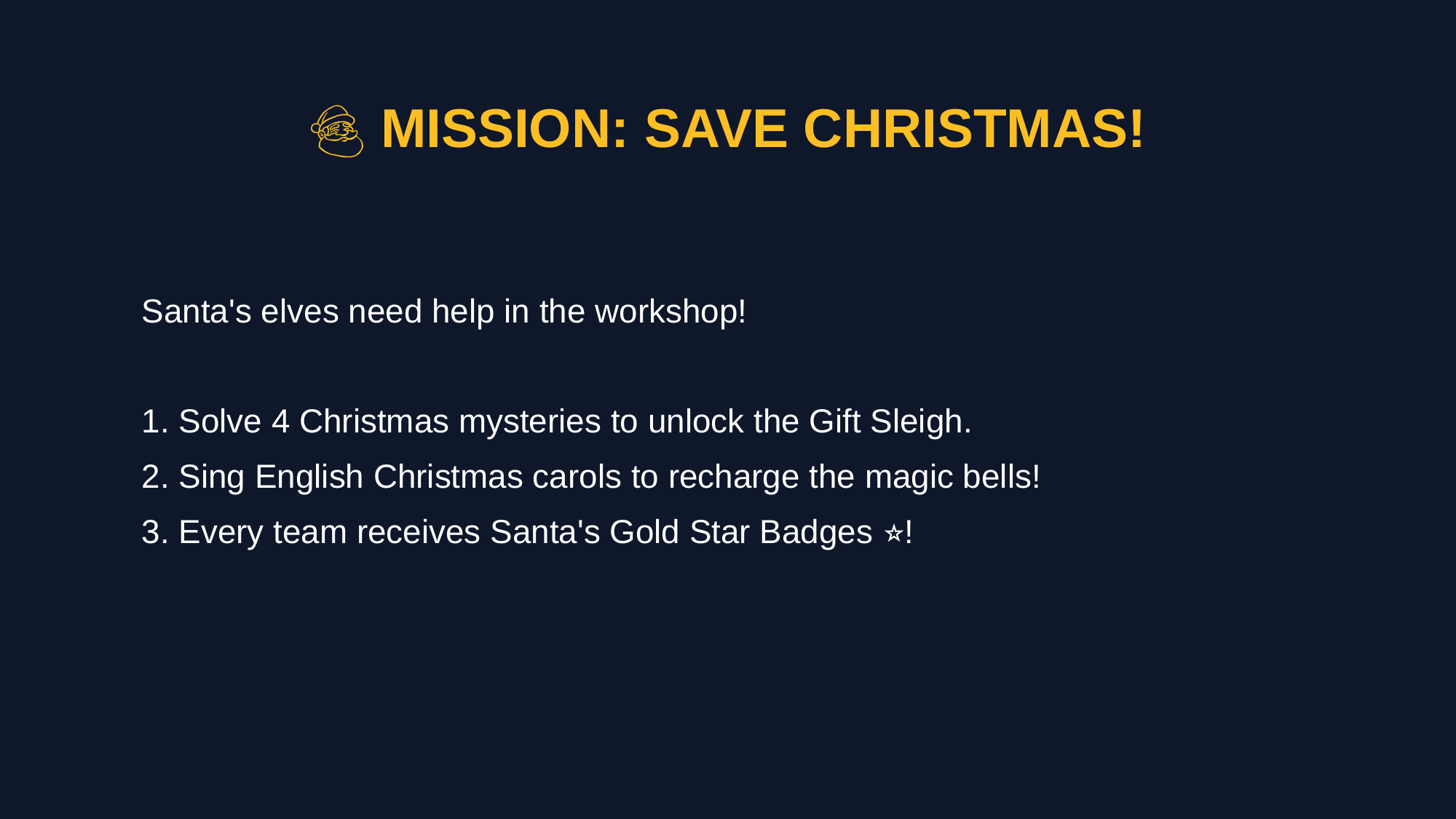

🎅 MISSION: SAVE CHRISTMAS!
Santa's elves need help in the workshop!

1. Solve 4 Christmas mysteries to unlock the Gift Sleigh.
2. Sing English Christmas carols to recharge the magic bells!
3. Every team receives Santa's Gold Star Badges ⭐!